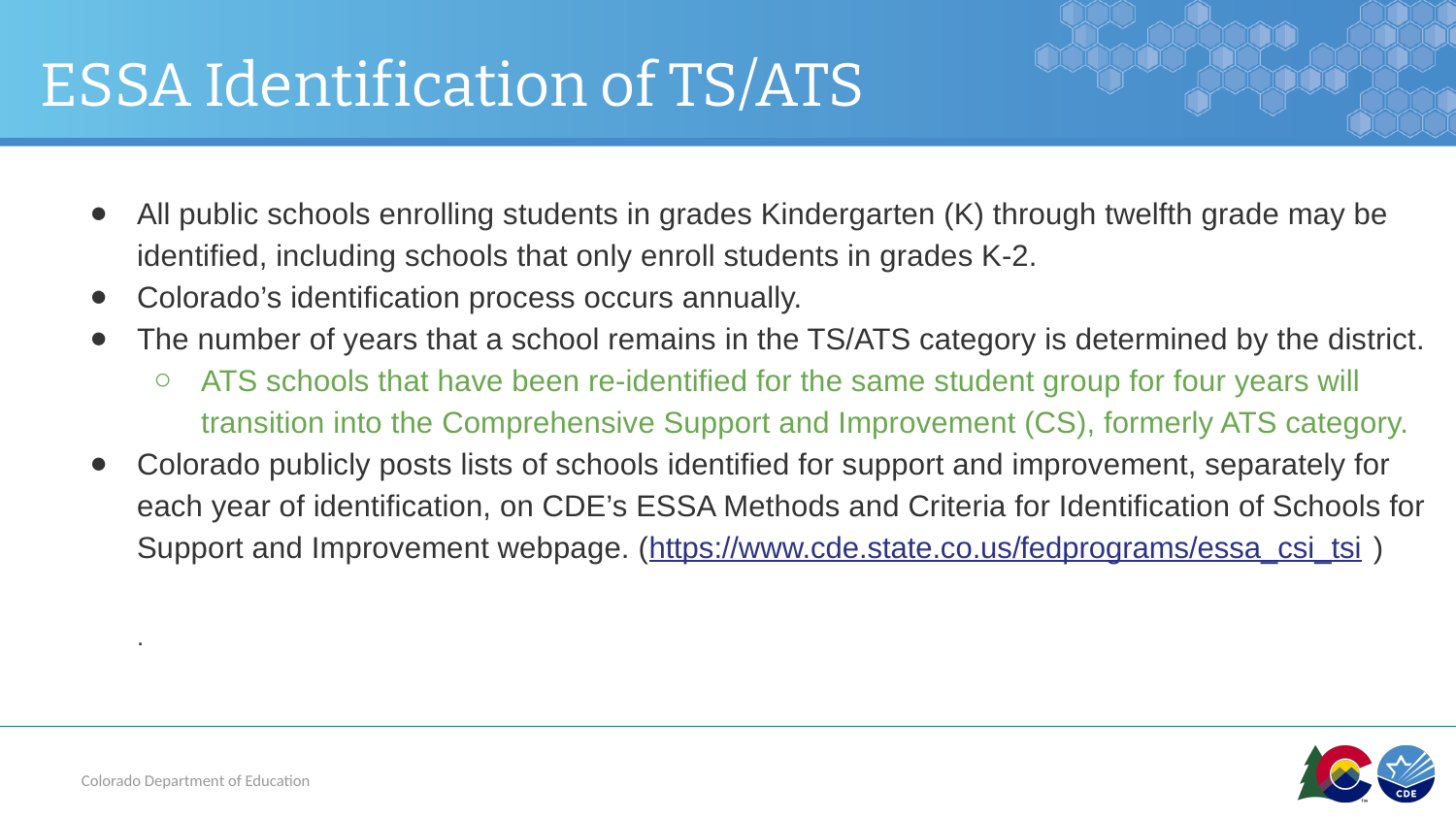

# ESSA Identification of TS/ATS

All public schools enrolling students in grades Kindergarten (K) through twelfth grade may be identified, including schools that only enroll students in grades K-2.
Colorado’s identification process occurs annually.
The number of years that a school remains in the TS/ATS category is determined by the district.
ATS schools that have been re-identified for the same student group for four years will transition into the Comprehensive Support and Improvement (CS), formerly ATS category.
Colorado publicly posts lists of schools identified for support and improvement, separately for each year of identification, on CDE’s ESSA Methods and Criteria for Identification of Schools for Support and Improvement webpage. (https://www.cde.state.co.us/fedprograms/essa_csi_tsi)

.